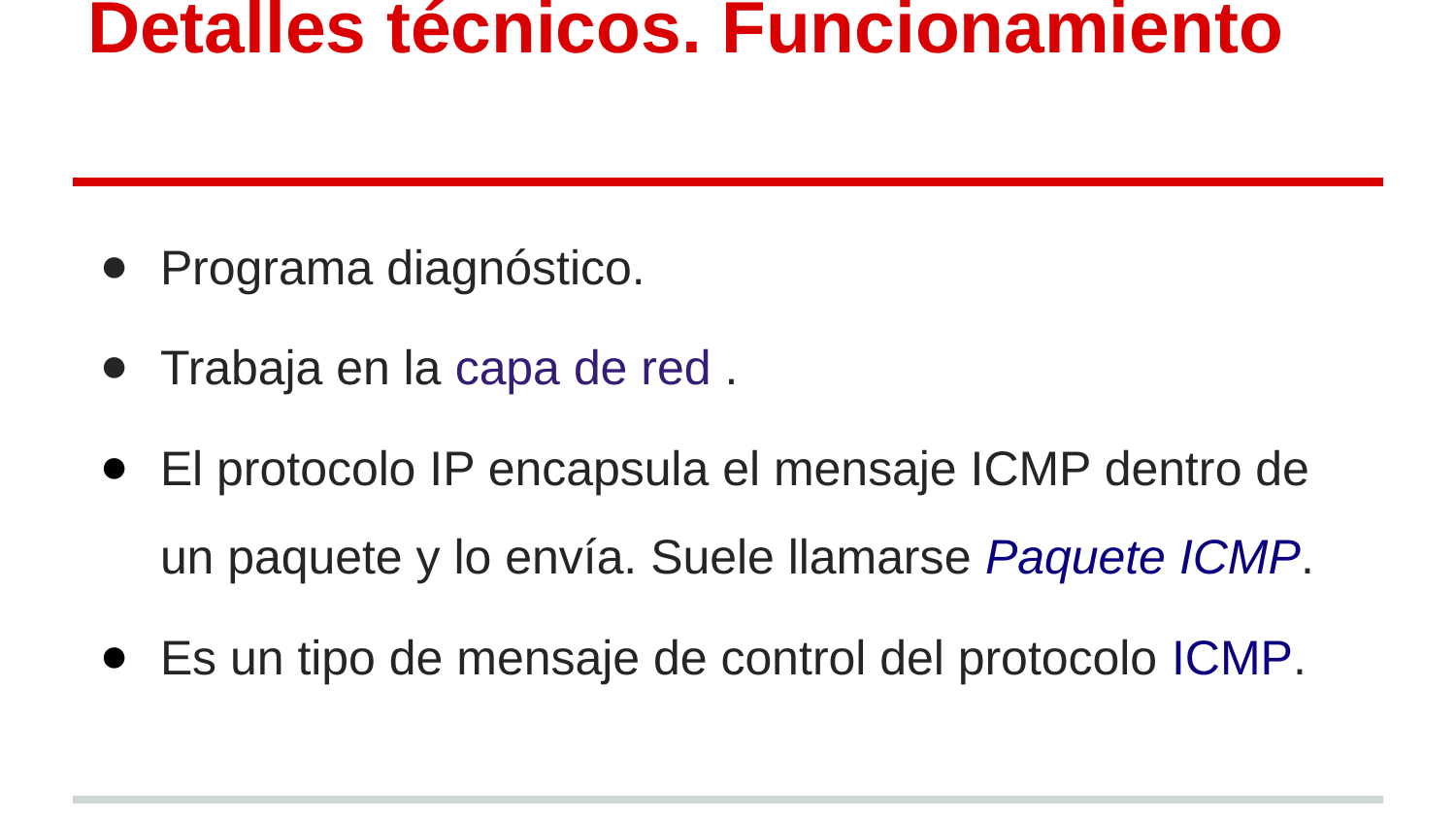

# Detalles técnicos. Funcionamiento
Programa diagnóstico.
Trabaja en la capa de red .
El protocolo IP encapsula el mensaje ICMP dentro de un paquete y lo envía. Suele llamarse Paquete ICMP.
Es un tipo de mensaje de control del protocolo ICMP.